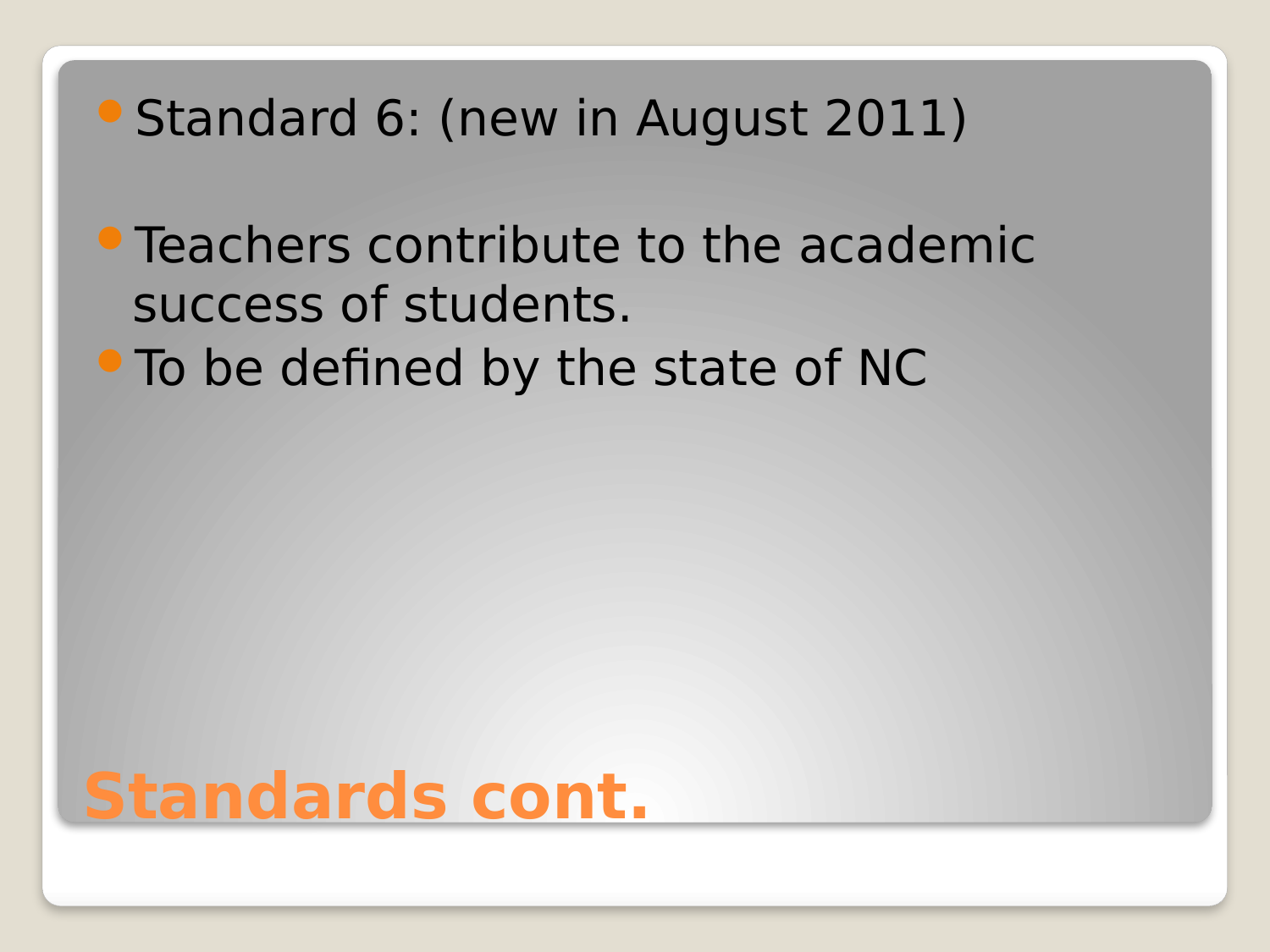

Standard 6: (new in August 2011)

Teachers contribute to the academic success of students.
To be defined by the state of NC

# Standards cont.